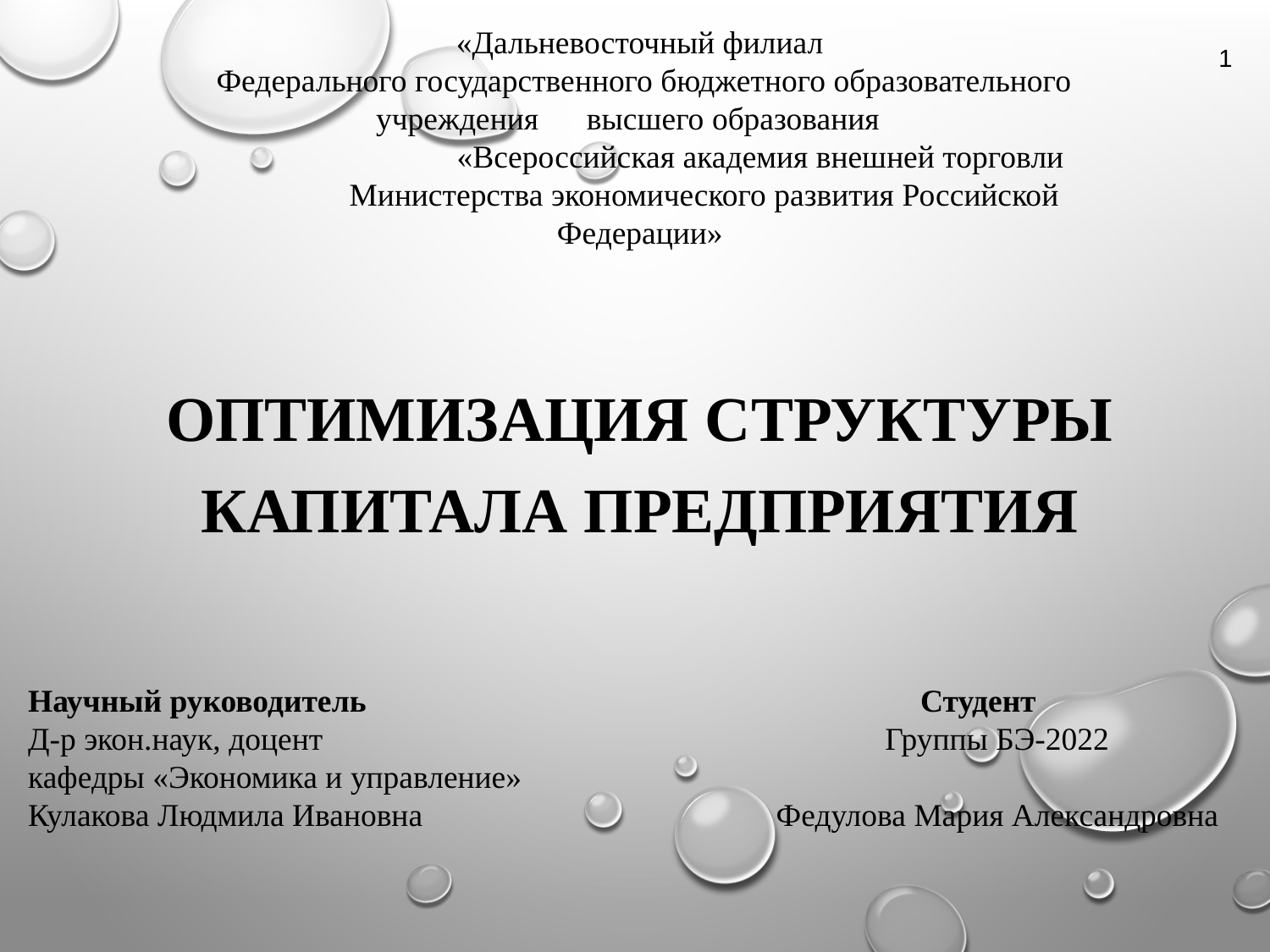

«Дальневосточный филиал
 Федерального государственного бюджетного образовательного учреждения      высшего образования
                               «Всероссийская академия внешней торговли
                Министерства экономического развития Российской Федерации»
1
#
Оптимизация структуры капитала предприятия

Научный руководитель                                                                     Студент
Д-р экон.наук, доцент                                                                      Группы БЭ-2022
кафедры «Экономика и управление»
Кулакова Людмила Ивановна                                            Федулова Мария Александровна